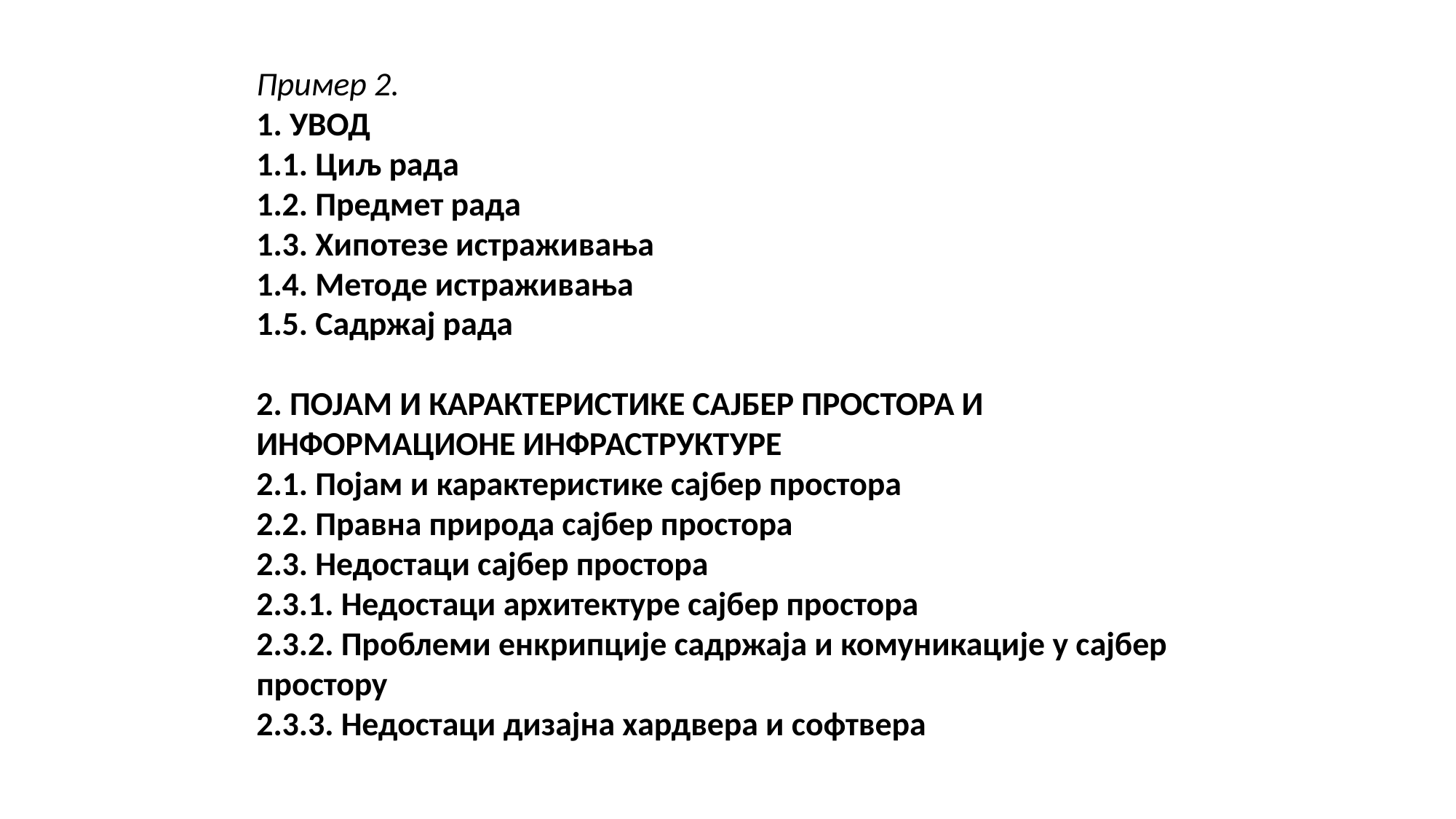

Пример 2.
1. УВОД
1.1. Циљ рада
1.2. Предмет рада
1.3. Хипотезе истраживања
1.4. Методе истраживања
1.5. Садржај рада

2. ПОЈАМ И КАРАКТЕРИСТИКЕ САЈБЕР ПРОСТОРА И ИНФОРМАЦИОНЕ ИНФРАСТРУКТУРЕ
2.1. Појам и карактеристике сајбер простора
2.2. Правна природа сајбер простора
2.3. Недостаци сајбер простора
2.3.1. Недостаци архитектуре сајбер простора
2.3.2. Проблеми енкрипције садржаја и комуникације у сајбер простору
2.3.3. Недостаци дизајна хардвера и софтвера